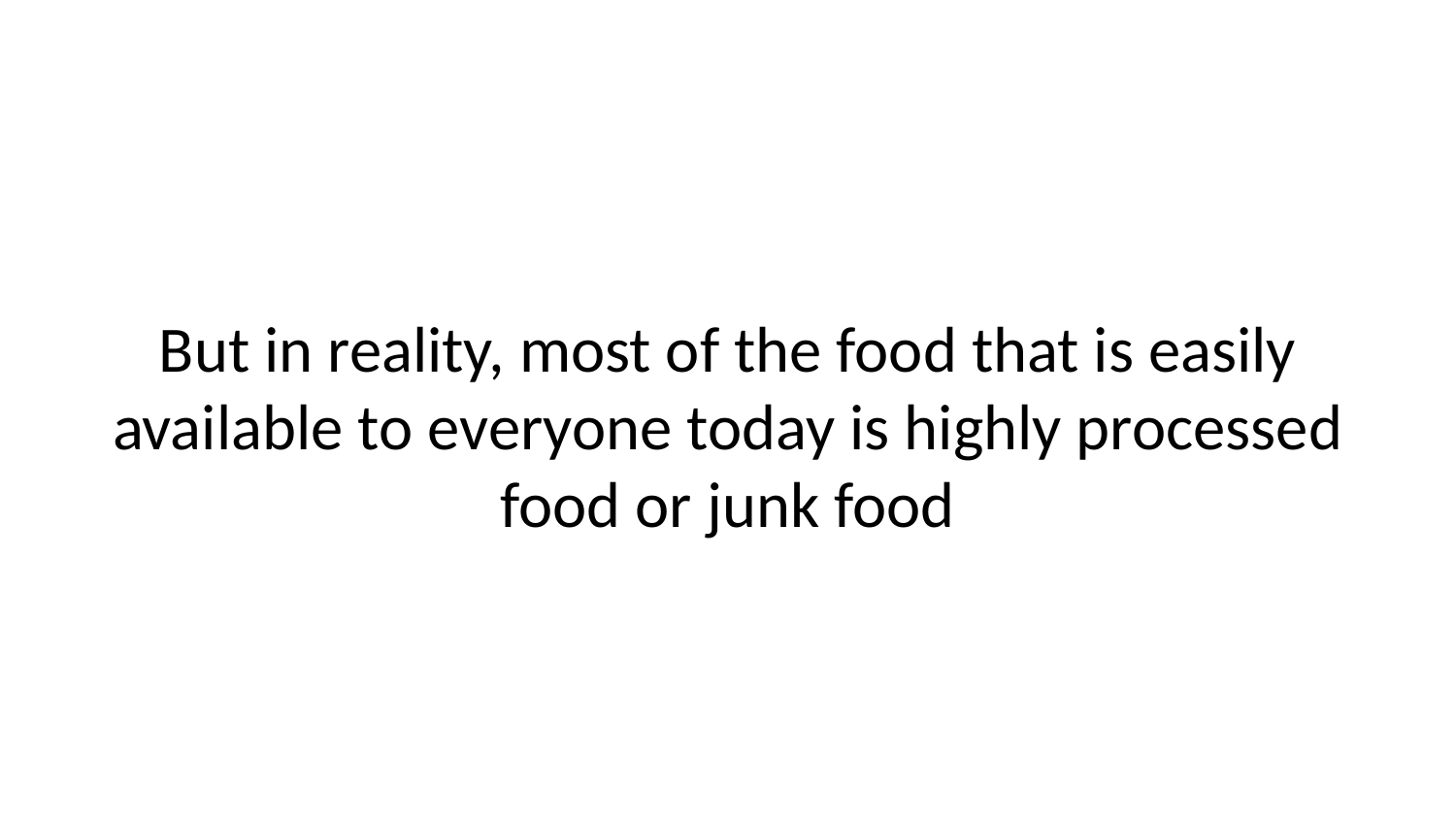

But in reality, most of the food that is easily available to everyone today is highly processed food or junk food